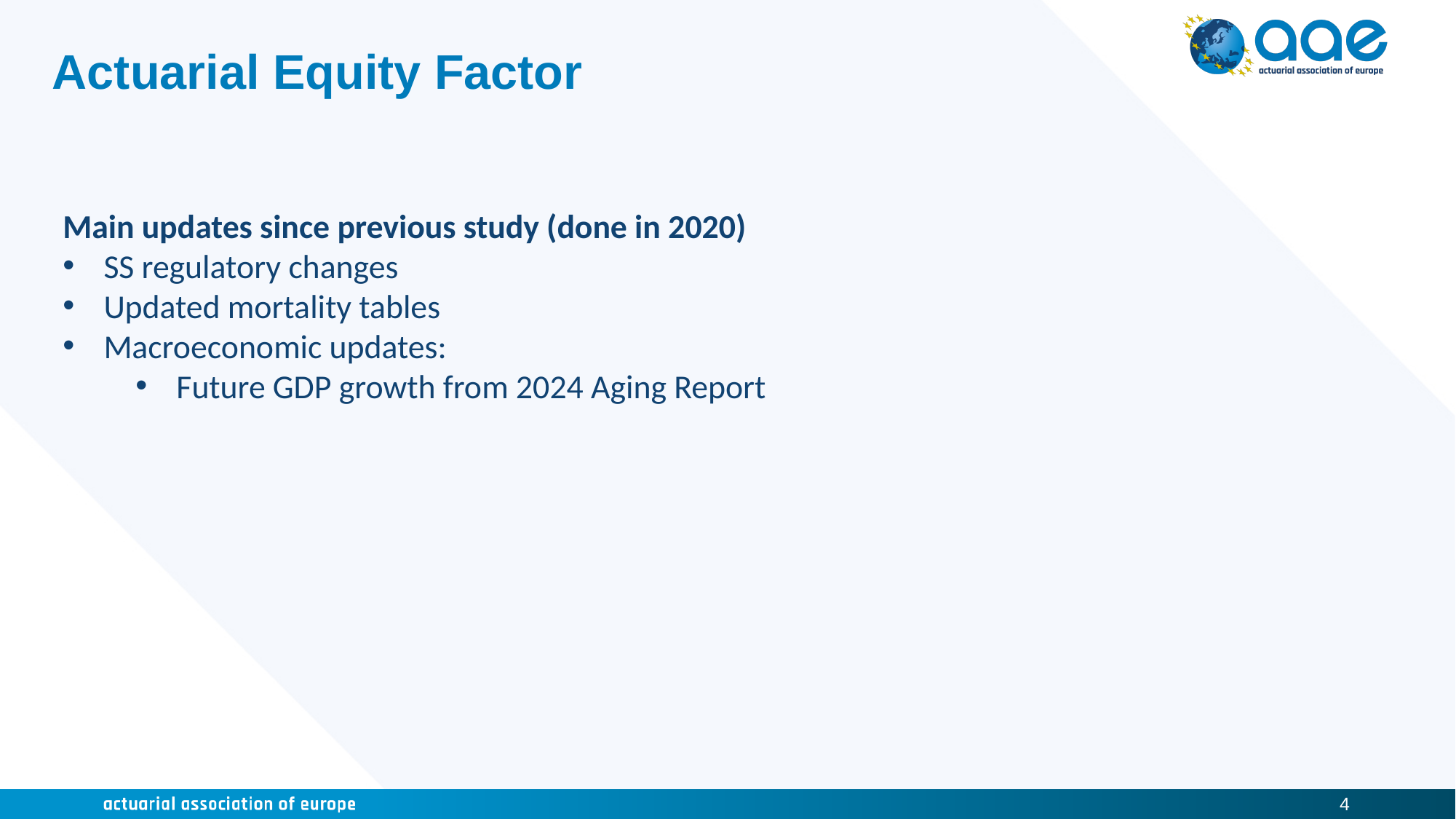

# Actuarial Equity Factor

Main updates since previous study (done in 2020)
SS regulatory changes
Updated mortality tables
Macroeconomic updates:
Future GDP growth from 2024 Aging Report
4